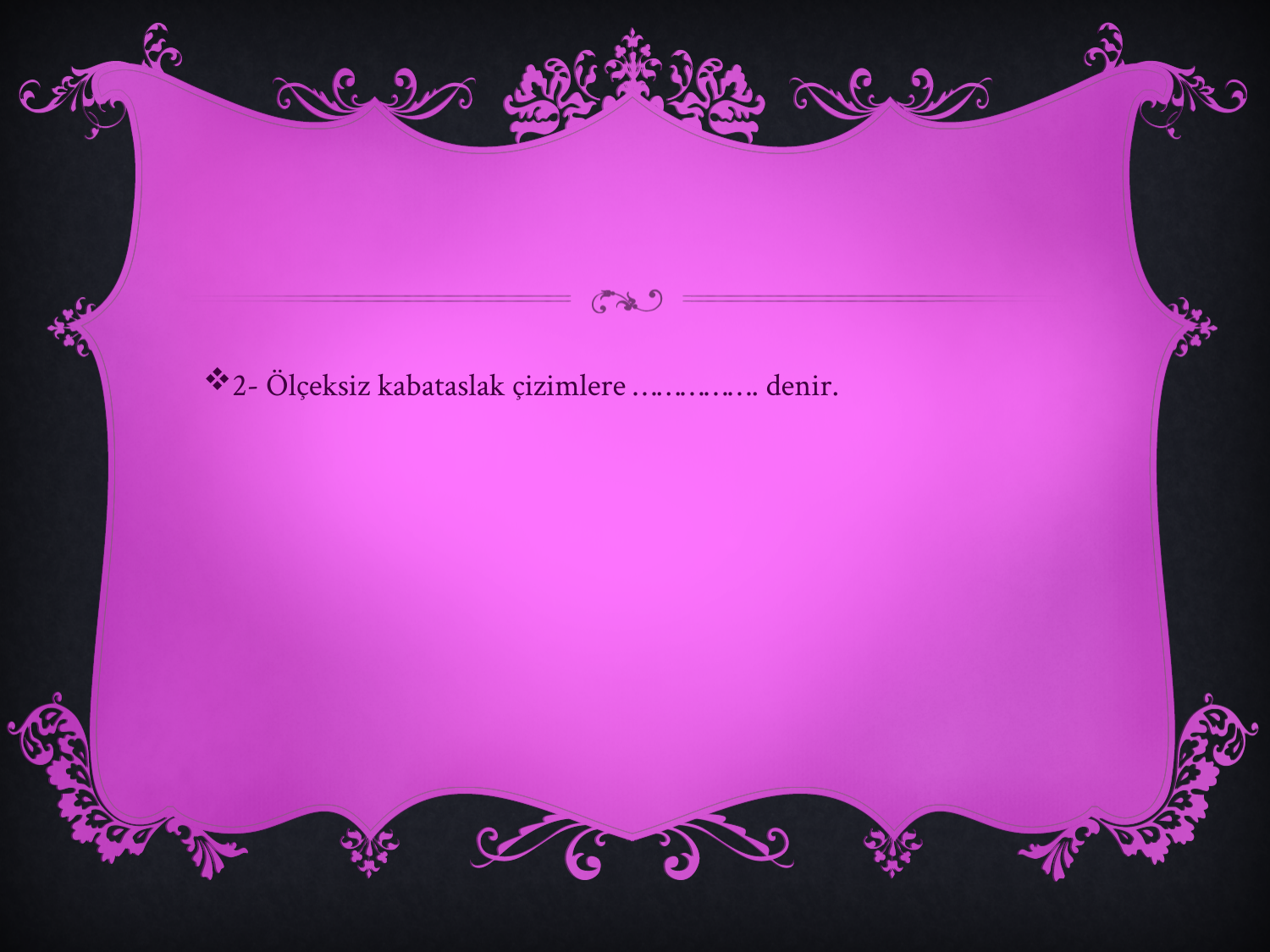

#
2- Ölçeksiz kabataslak çizimlere ……………. denir.